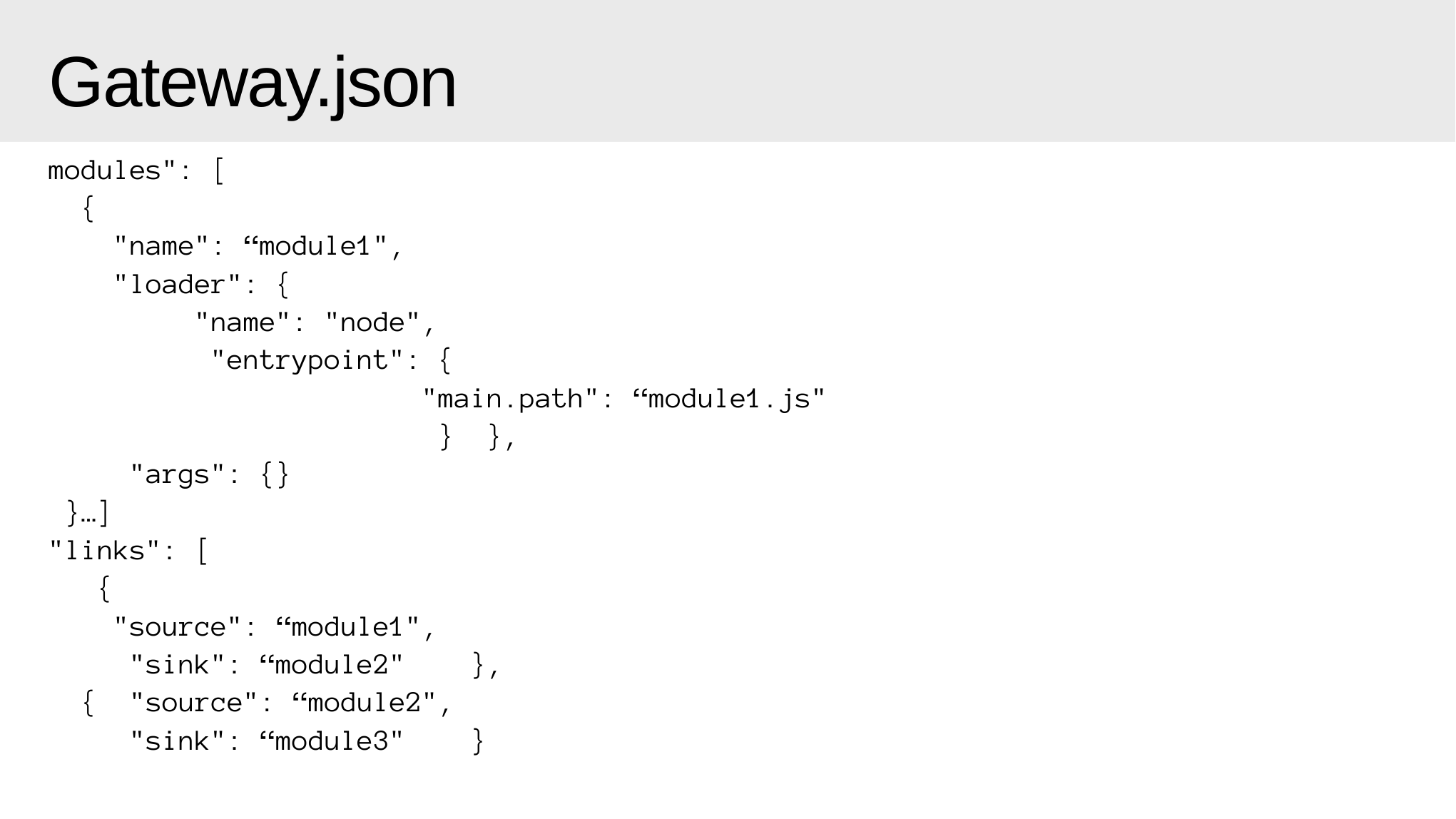

# Gateway.json
modules": [
  {
    "name": “module1",
    "loader": {
         "name": "node",
          "entrypoint": {
                       "main.path": “module1.js"
                        }  },
     "args": {}
 }…]
"links": [
   {
    "source": “module1",
     "sink": “module2"    },
  {  "source": “module2",
     "sink": “module3"    }